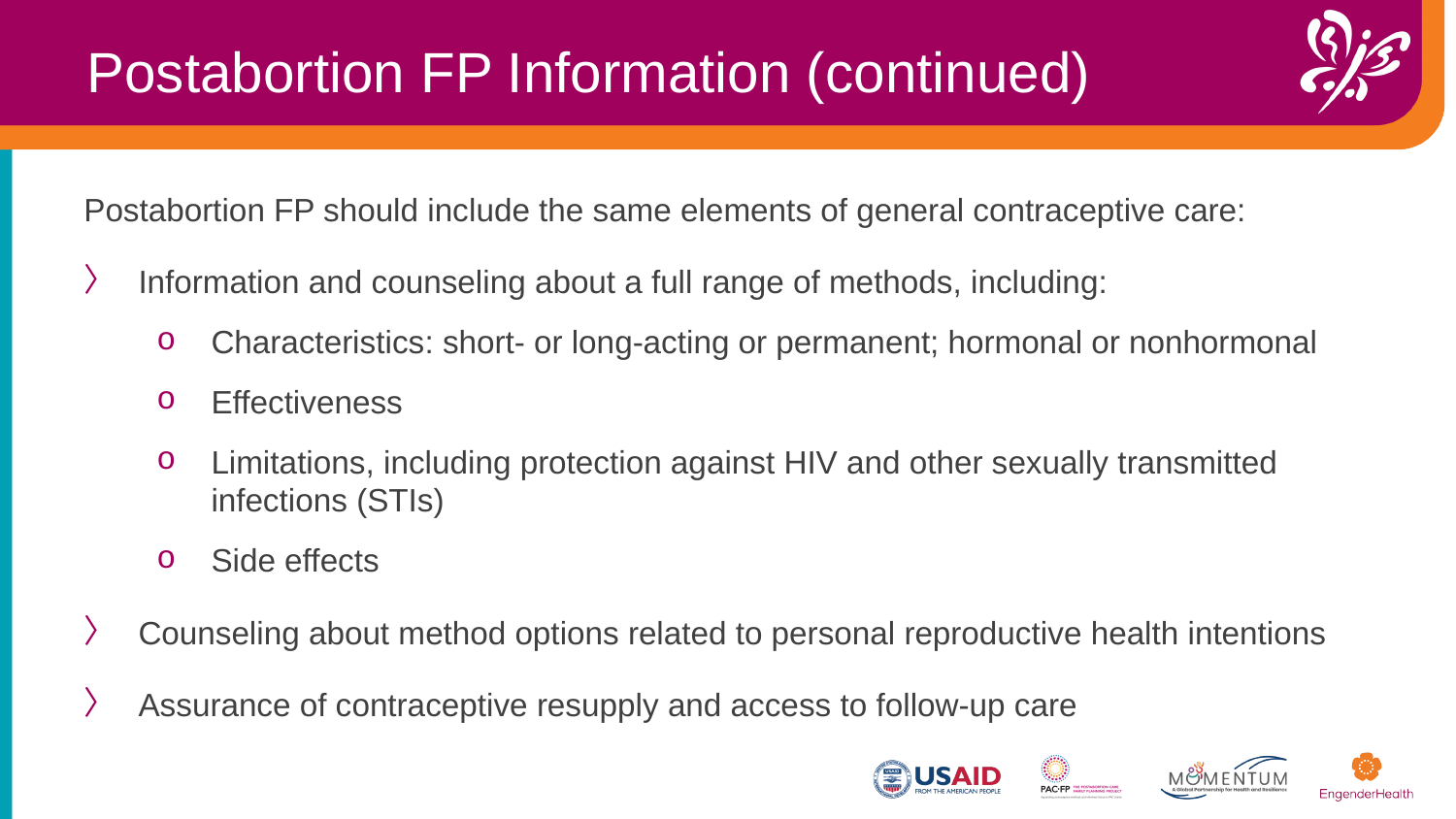

Postabortion FP Information (continued)
Postabortion FP should include the same elements of general contraceptive care:​
Information and counseling about a full range of methods, including:
Characteristics: short- or long-acting or permanent; hormonal or nonhormonal
Effectiveness
Limitations, including protection against HIV and other sexually transmitted infections (STIs)
Side effects
Counseling about method options related to personal reproductive health intentions
Assurance of contraceptive resupply and access to follow-up care